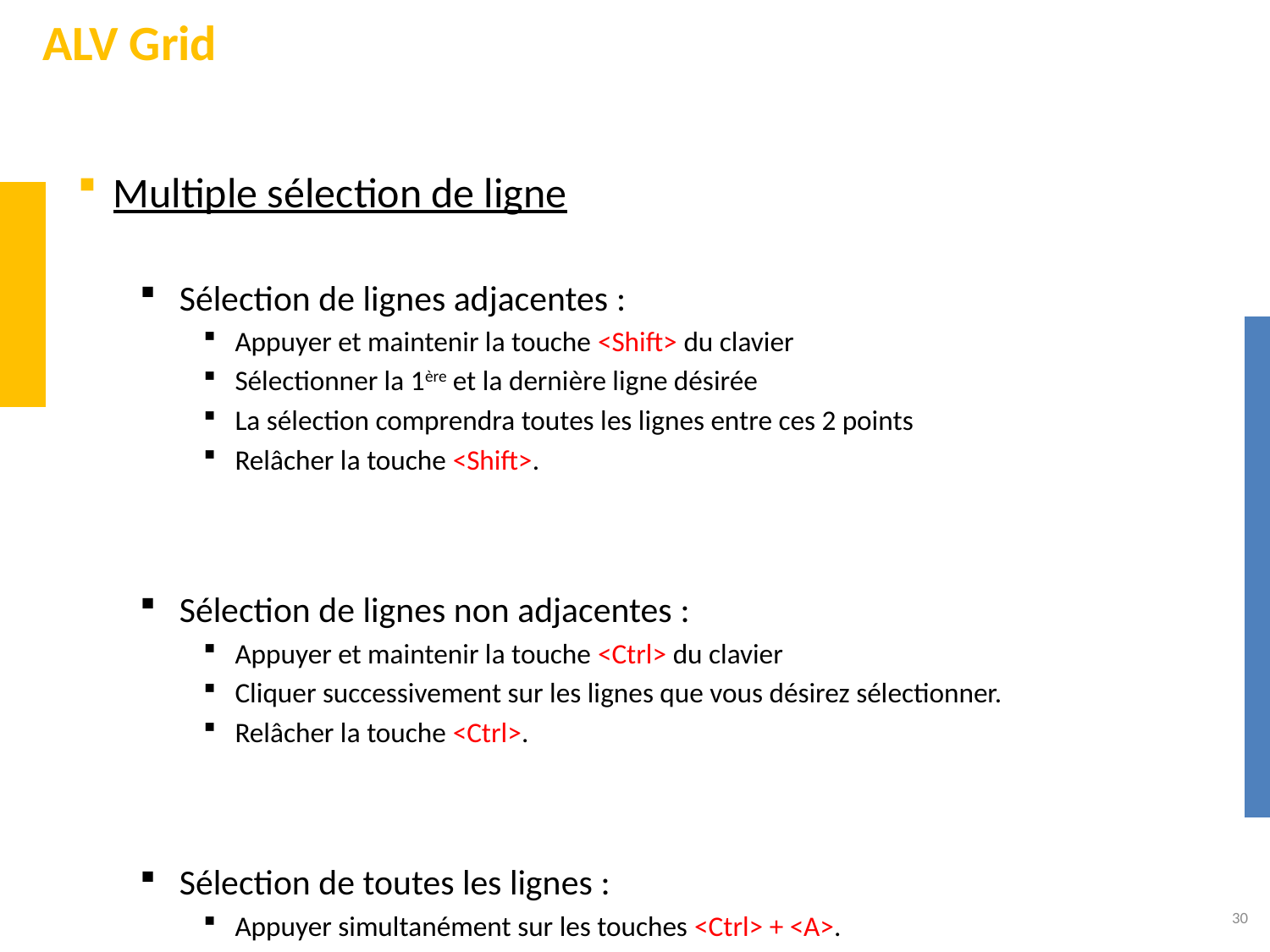

# ALV Grid
Multiple sélection de ligne

Sélection de lignes adjacentes :
Appuyer et maintenir la touche <Shift> du clavier
Sélectionner la 1ère et la dernière ligne désirée
La sélection comprendra toutes les lignes entre ces 2 points
Relâcher la touche <Shift>.

Sélection de lignes non adjacentes :
Appuyer et maintenir la touche <Ctrl> du clavier
Cliquer successivement sur les lignes que vous désirez sélectionner.
Relâcher la touche <Ctrl>.

Sélection de toutes les lignes :
Appuyer simultanément sur les touches <Ctrl> + <A>.

30